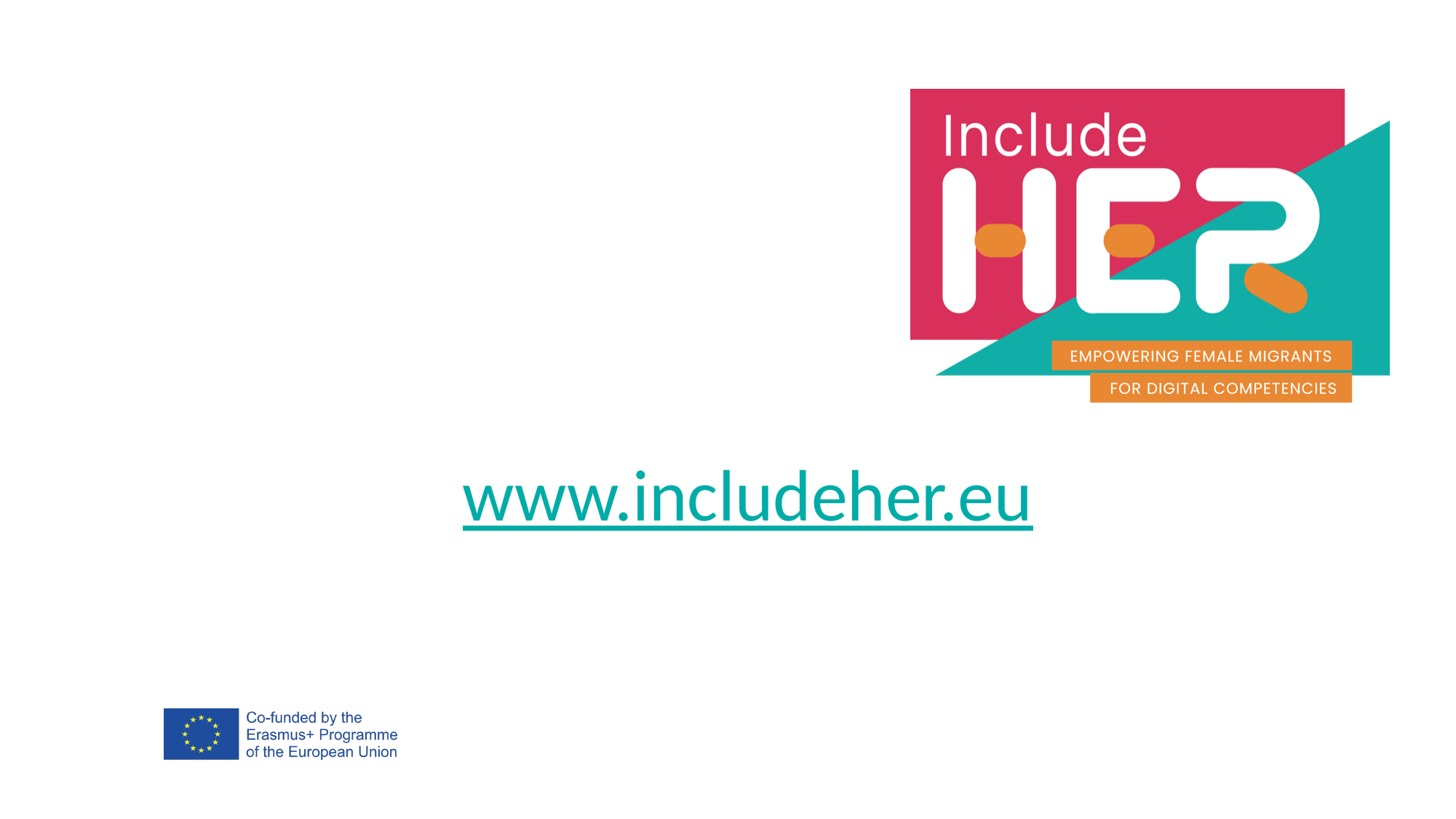

Σας ευχαριστούμε και συγχαρητήρια για την ολοκλήρωση της ΤΕΛΙΚΗΣ Ενότητας 5!
www.includeher.eu